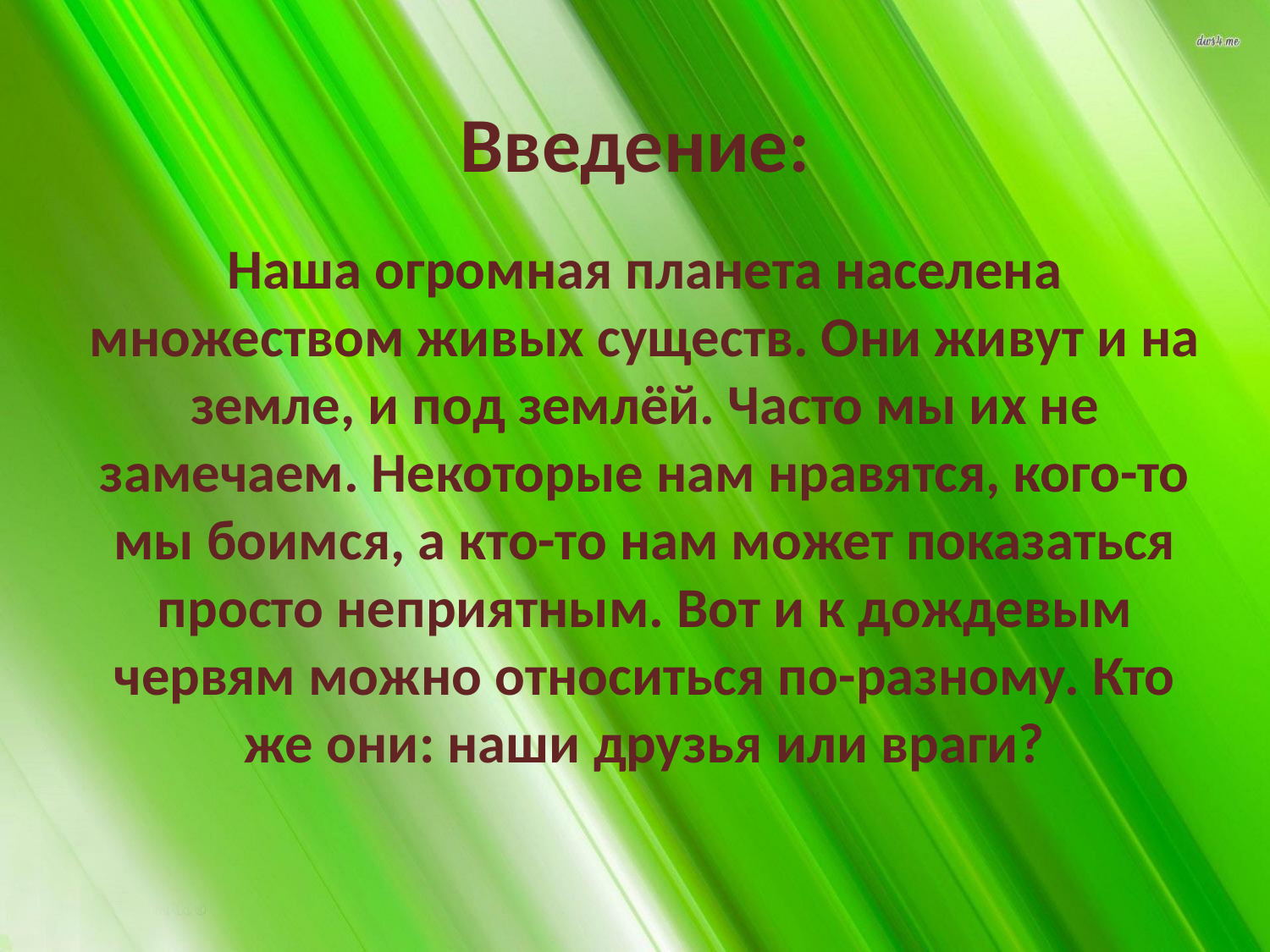

# Введение:
Наша огромная планета населена множеством живых существ. Они живут и на земле, и под землёй. Часто мы их не замечаем. Некоторые нам нравятся, кого-то мы боимся, а кто-то нам может показаться просто неприятным. Вот и к дождевым червям можно относиться по-разному. Кто же они: наши друзья или враги?